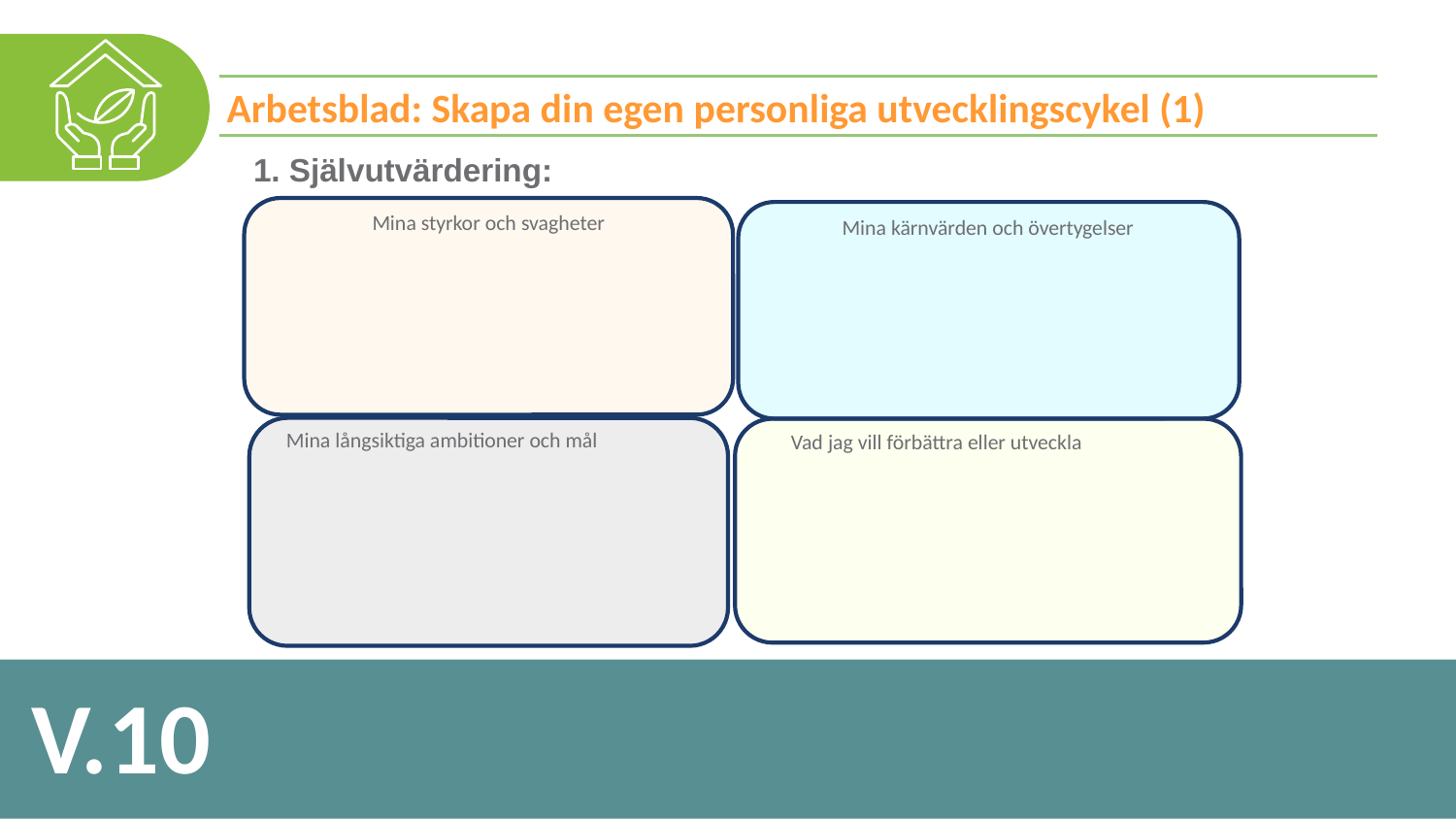

Arbetsblad: Skapa din egen personliga utvecklingscykel (1)

1. Självutvärdering:

Mina styrkor och svagheter

Mina kärnvärden och övertygelser

Mina långsiktiga ambitioner och mål
Vad jag vill förbättra eller utveckla

V.10